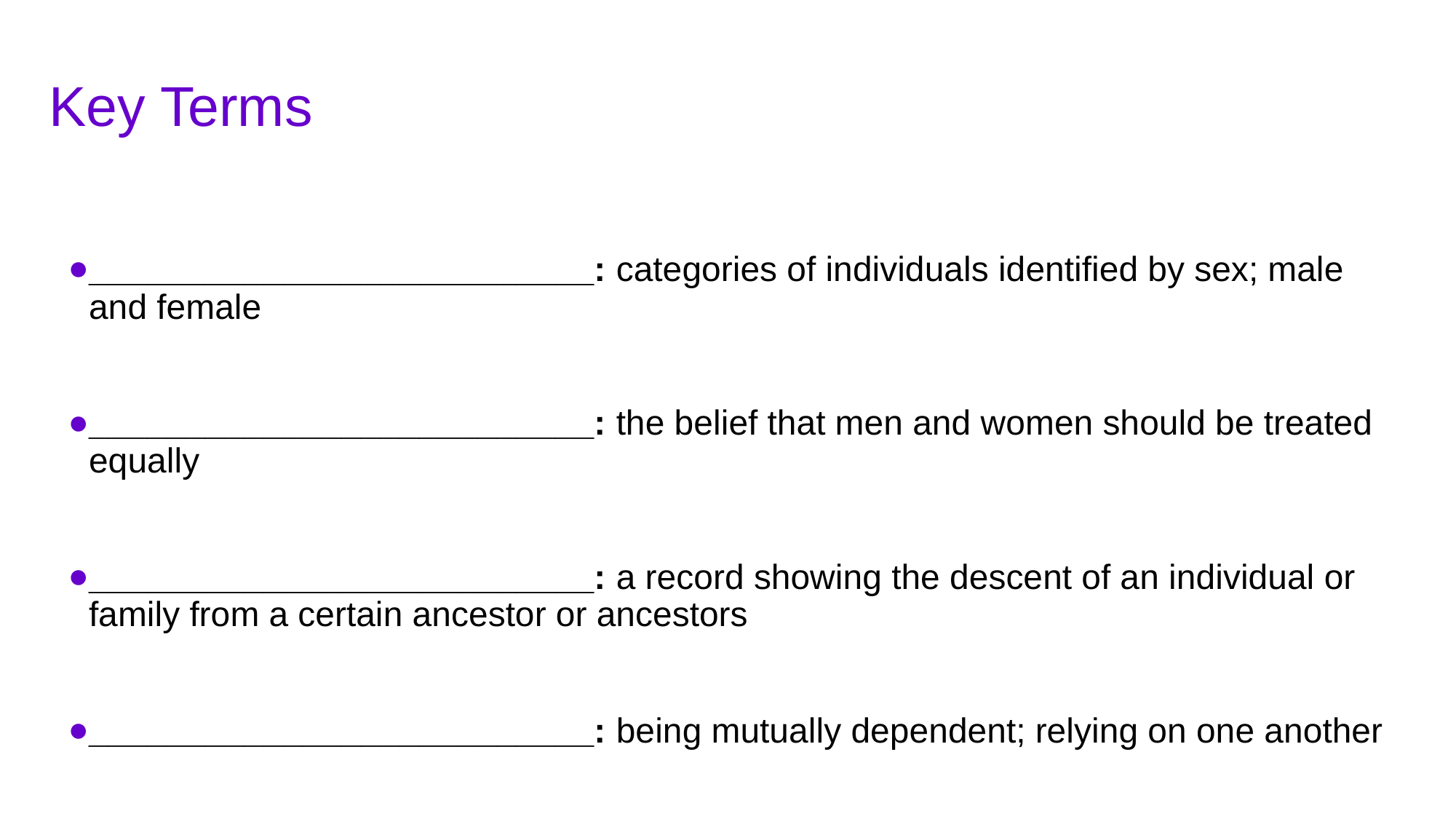

# Key Terms
__________________________: categories of individuals identified by sex; male and female

__________________________: the belief that men and women should be treated equally

__________________________: a record showing the descent of an individual or family from a certain ancestor or ancestors

__________________________: being mutually dependent; relying on one another